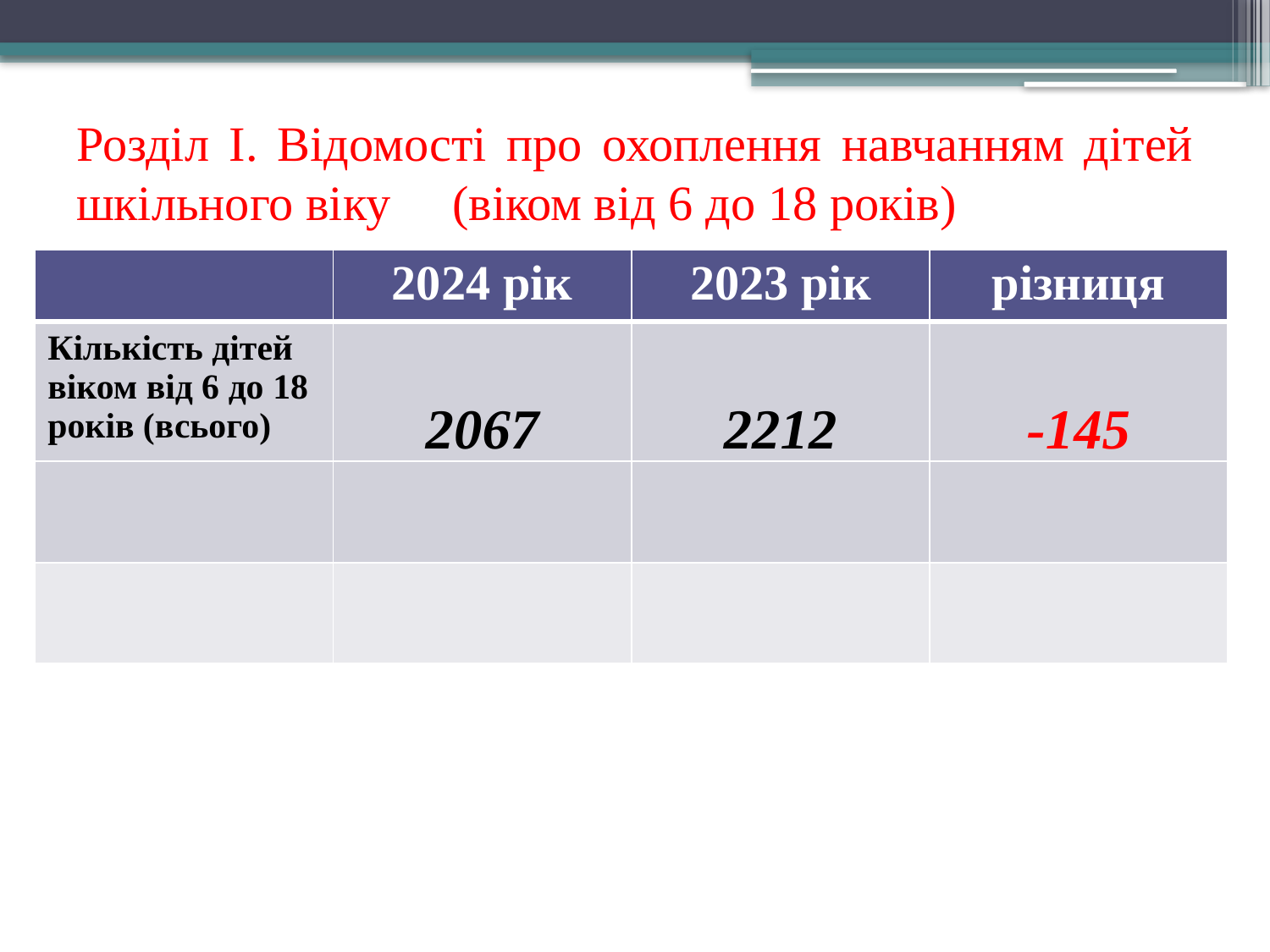

# Розділ І. Відомості про охоплення навчанням дітей шкільного віку     (віком від 6 до 18 років)
|  | 2024 рік | 2023 рік | різниця |
| --- | --- | --- | --- |
| Кількість дітей віком від 6 до 18 років (всього) | 2067 | 2212 | -145 |
|  |  |  |  |
|  |  |  |  |